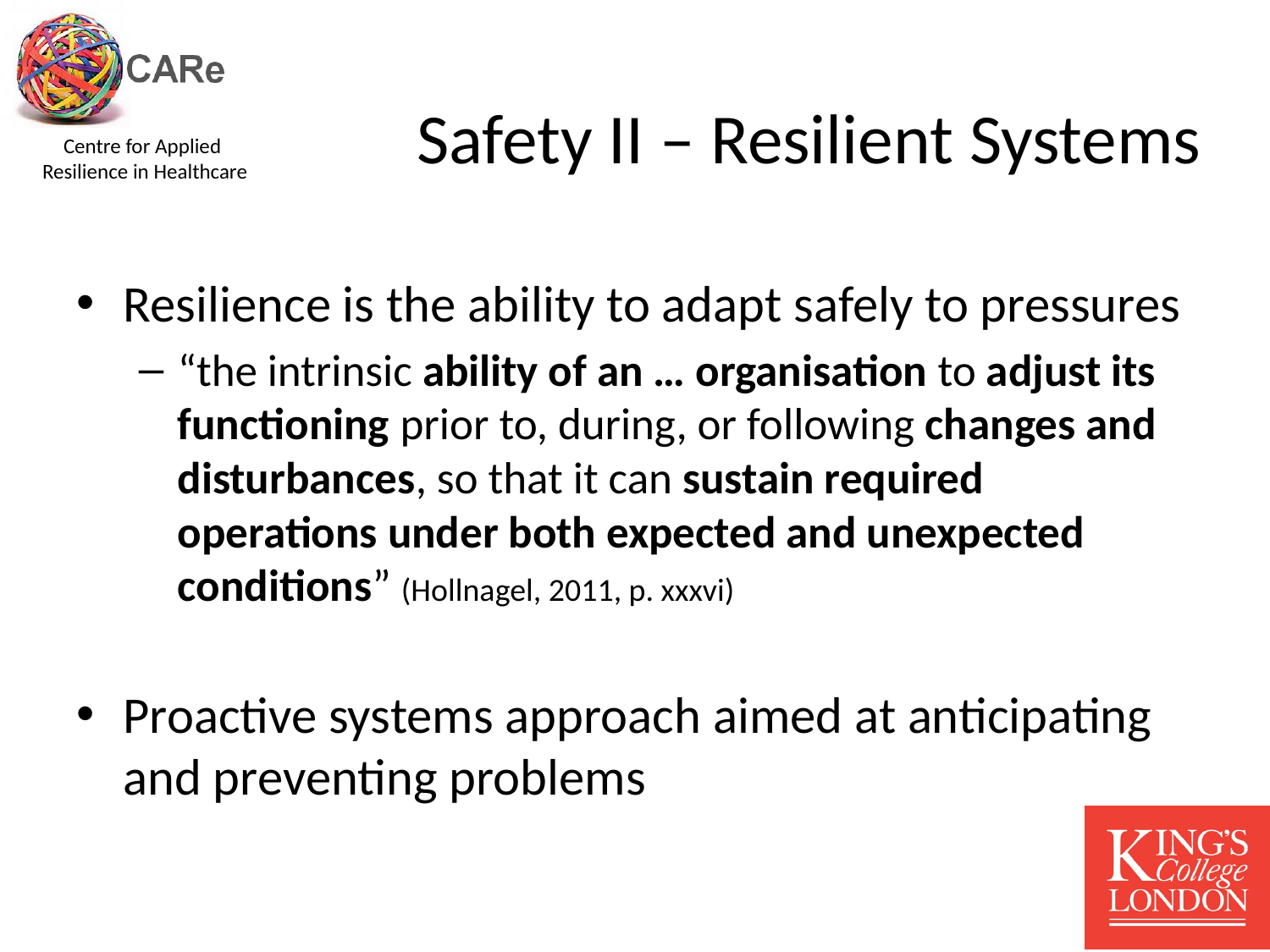

# Safety II – Resilient Systems
Resilience is the ability to adapt safely to pressures
“the intrinsic ability of an … organisation to adjust its functioning prior to, during, or following changes and disturbances, so that it can sustain required operations under both expected and unexpected conditions” (Hollnagel, 2011, p. xxxvi)

Proactive systems approach aimed at anticipating and preventing problems